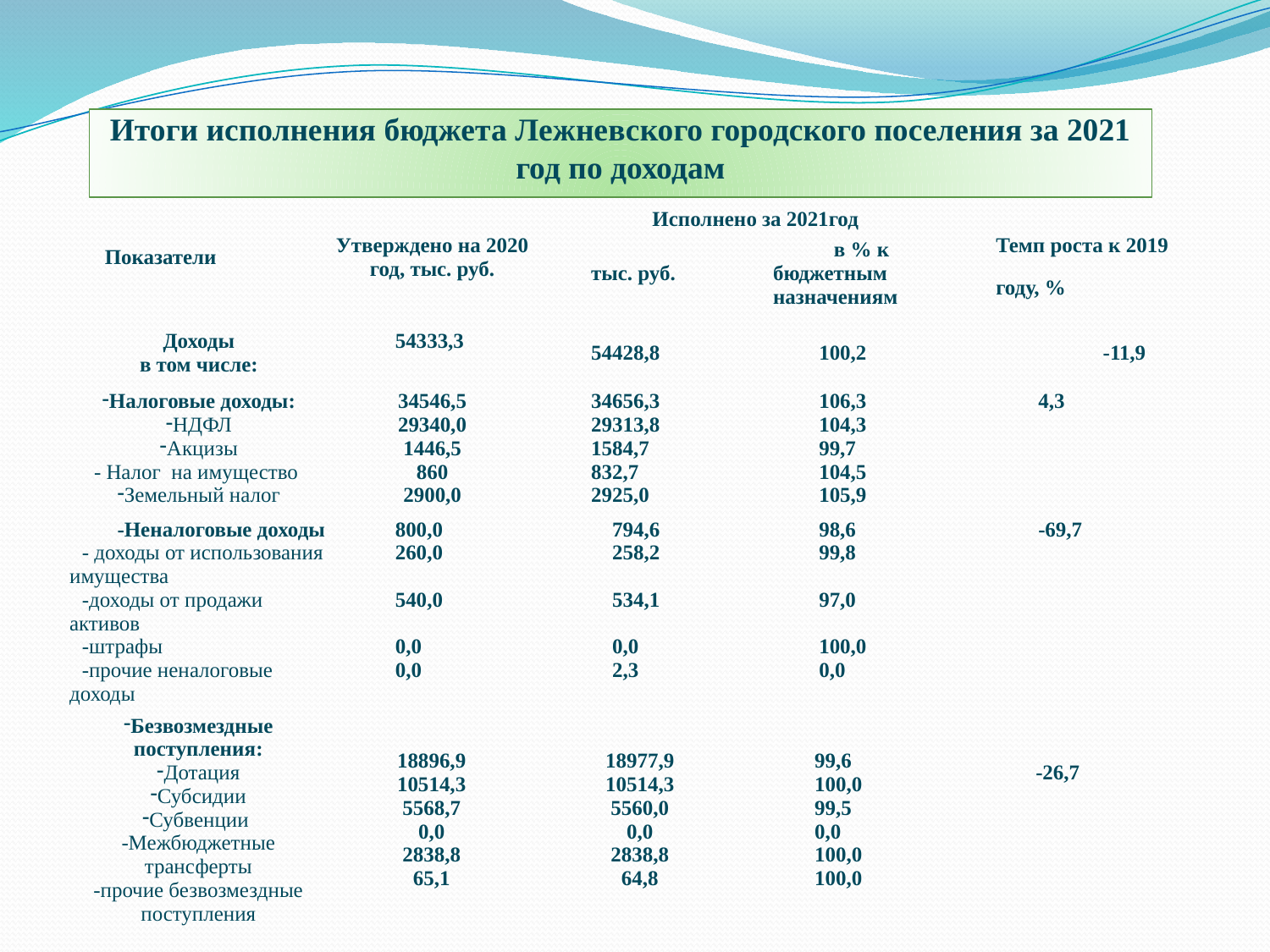

Итоги исполнения бюджета Лежневского городского поселения за 2021 год по доходам
| Показатели | Утверждено на 2020 год, тыс. руб. | Исполнено за 2021год |  | Темп роста к 2019 году, % |
| --- | --- | --- | --- | --- |
|  |  | тыс. руб. | в % к бюджетным назначениям |  |
| Доходы в том числе: | 54333,3 | 54428,8 | 100,2 | -11,9 |
| Налоговые доходы: НДФЛ Акцизы - Налог на имущество Земельный налог | 34546,5 29340,0 1446,5 860 2900,0 | 34656,3 29313,8 1584,7 832,7 2925,0 | 106,3 104,3 99,7 104,5 105,9 | 4,3 |
| -Неналоговые доходы - доходы от использования имущества -доходы от продажи активов -штрафы -прочие неналоговые доходы | 800,0 260,0 540,0 0,0 0,0 | 794,6 258,2 534,1 0,0 2,3 | 98,6 99,8 97,0 100,0 0,0 | -69,7 |
| Безвозмездные поступления: Дотация Субсидии Субвенции -Межбюджетные трансферты -прочие безвозмездные поступления | 18896,9 10514,3 5568,7 0,0 2838,8 65,1 | 18977,9 10514,3 5560,0 0,0 2838,8 64,8 | 99,6 100,0 99,5 0,0 100,0 100,0 | -26,7 |
| --- | --- | --- | --- | --- |